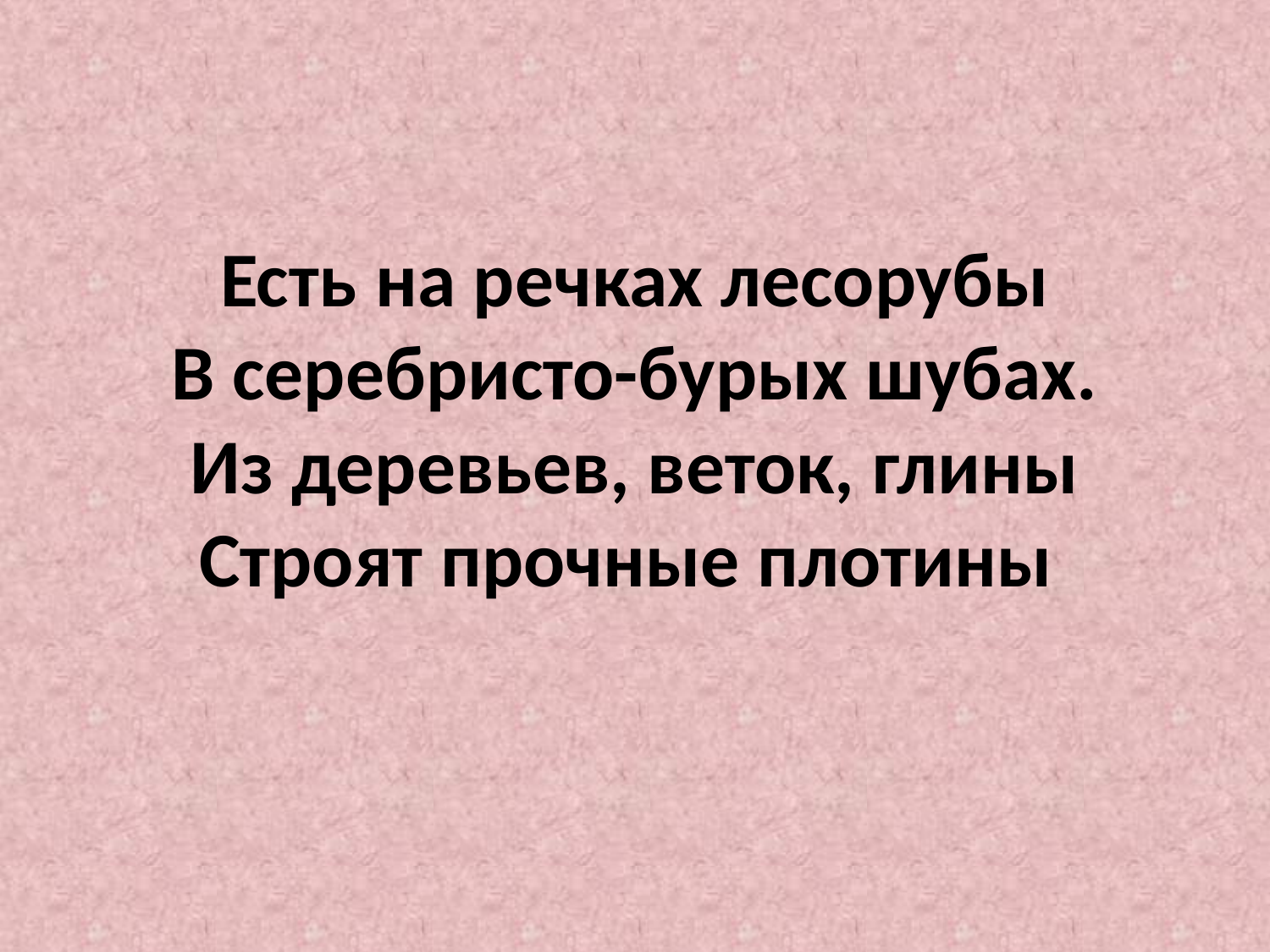

# Есть на речках лесорубы В серебристо-бурых шубах. Из деревьев, веток, глины Строят прочные плотины